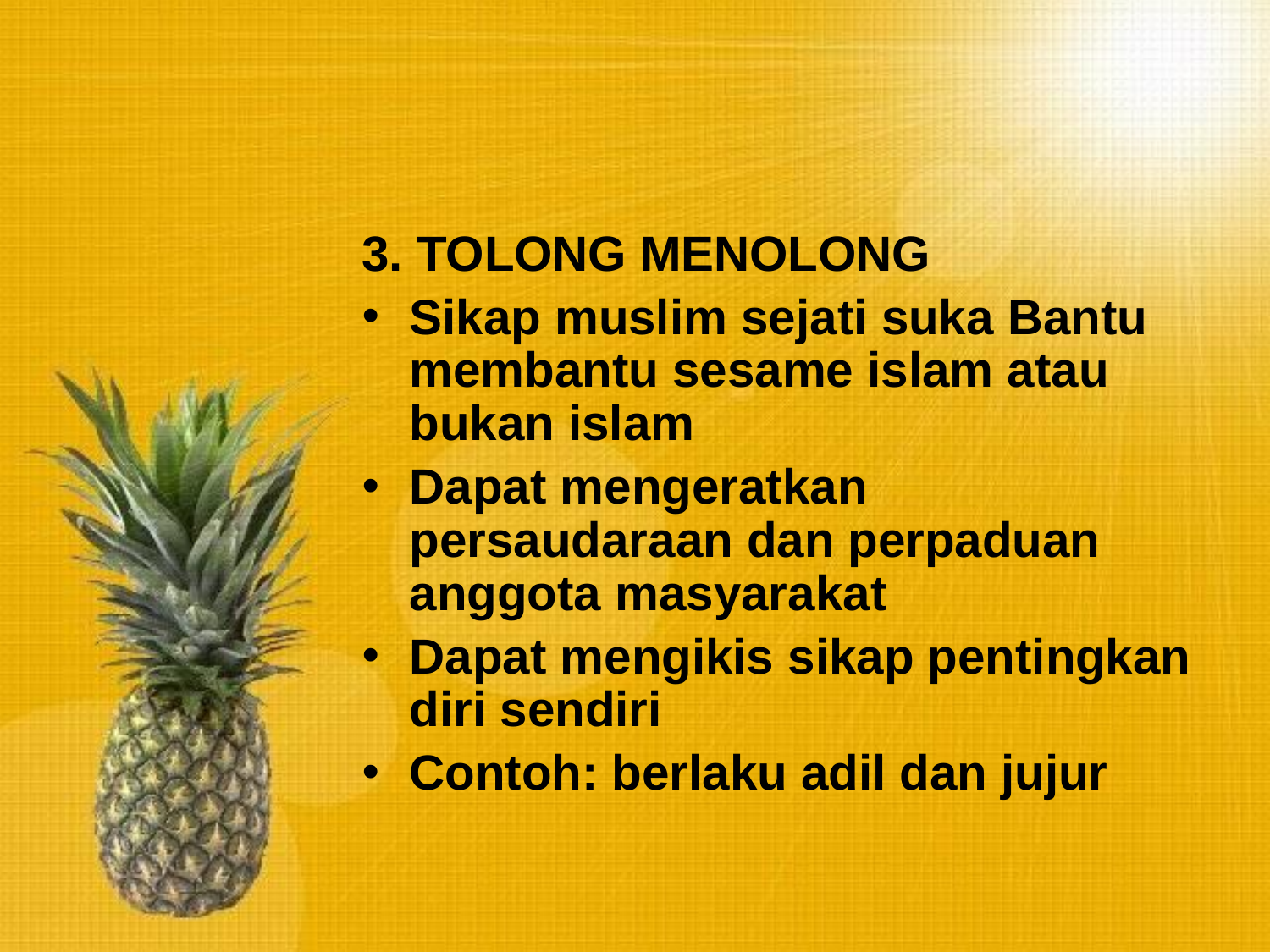

3. TOLONG MENOLONG
Sikap muslim sejati suka Bantu membantu sesame islam atau bukan islam
Dapat mengeratkan persaudaraan dan perpaduan anggota masyarakat
Dapat mengikis sikap pentingkan diri sendiri
Contoh: berlaku adil dan jujur